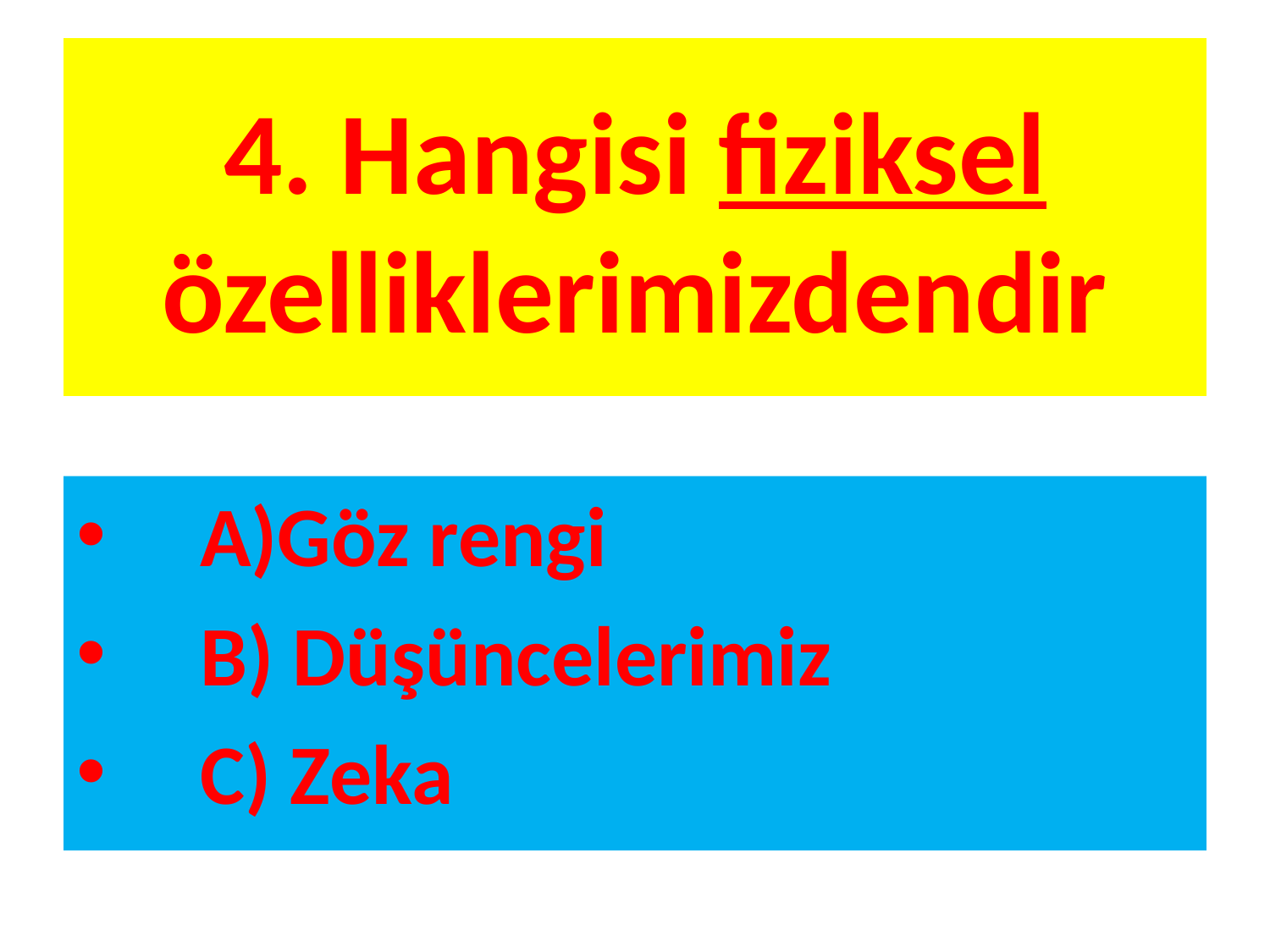

# 4. Hangisi fiziksel özelliklerimizdendir
    A)Göz rengi
    B) Düşüncelerimiz
    C) Zeka